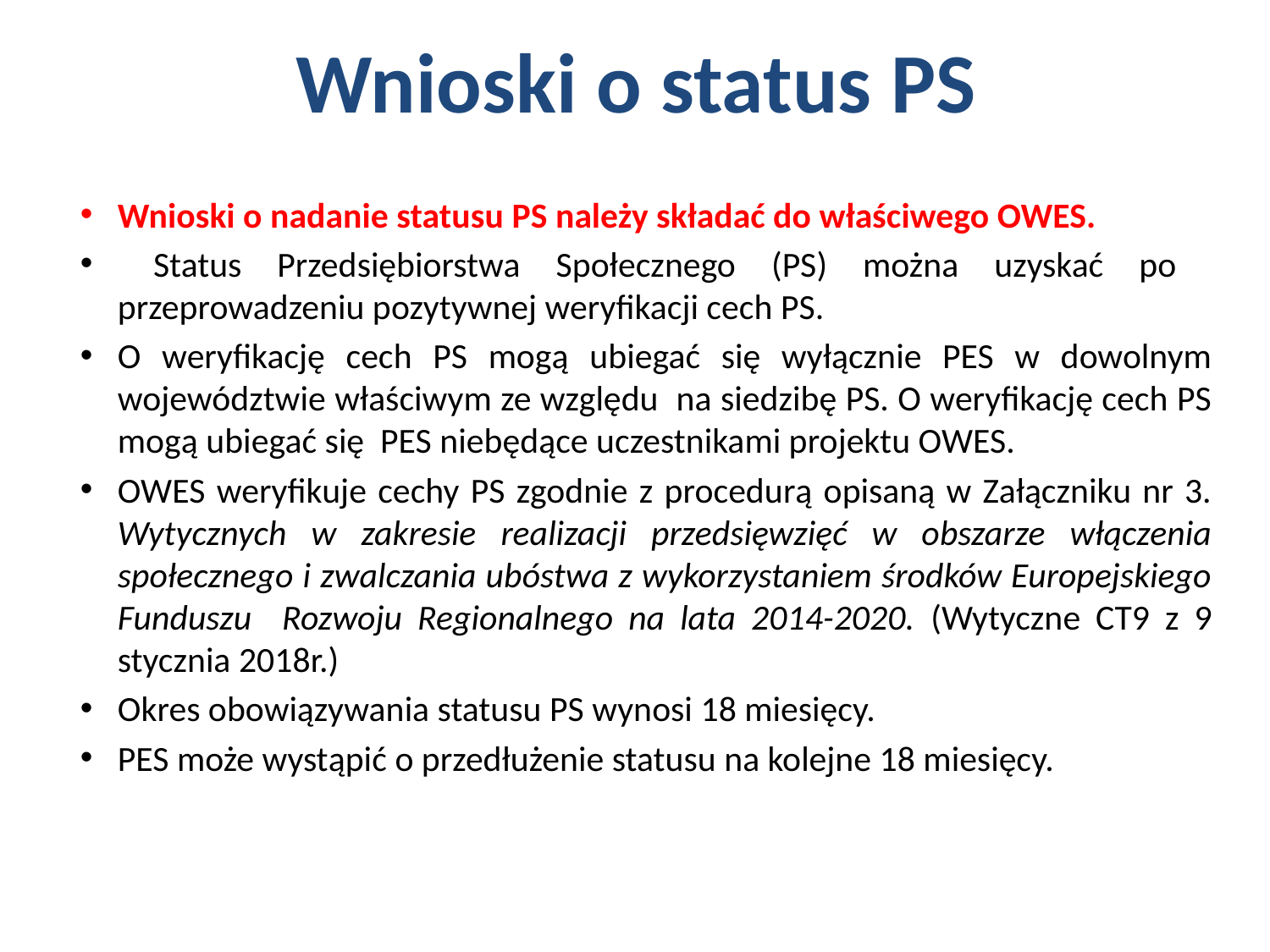

# Wnioski o status PS
Wnioski o nadanie statusu PS należy składać do właściwego OWES.
 Status Przedsiębiorstwa Społecznego (PS) można uzyskać po  przeprowadzeniu pozytywnej weryfikacji cech PS.
O weryfikację cech PS mogą ubiegać się wyłącznie PES w dowolnym województwie właściwym ze względu  na siedzibę PS. O weryfikację cech PS mogą ubiegać się  PES niebędące uczestnikami projektu OWES.
OWES weryfikuje cechy PS zgodnie z procedurą opisaną w Załączniku nr 3. Wytycznych w zakresie realizacji przedsięwzięć w obszarze włączenia społecznego i zwalczania ubóstwa z wykorzystaniem środków Europejskiego Funduszu  Rozwoju Regionalnego na lata 2014-2020. (Wytyczne CT9 z 9 stycznia 2018r.)
Okres obowiązywania statusu PS wynosi 18 miesięcy.
PES może wystąpić o przedłużenie statusu na kolejne 18 miesięcy.